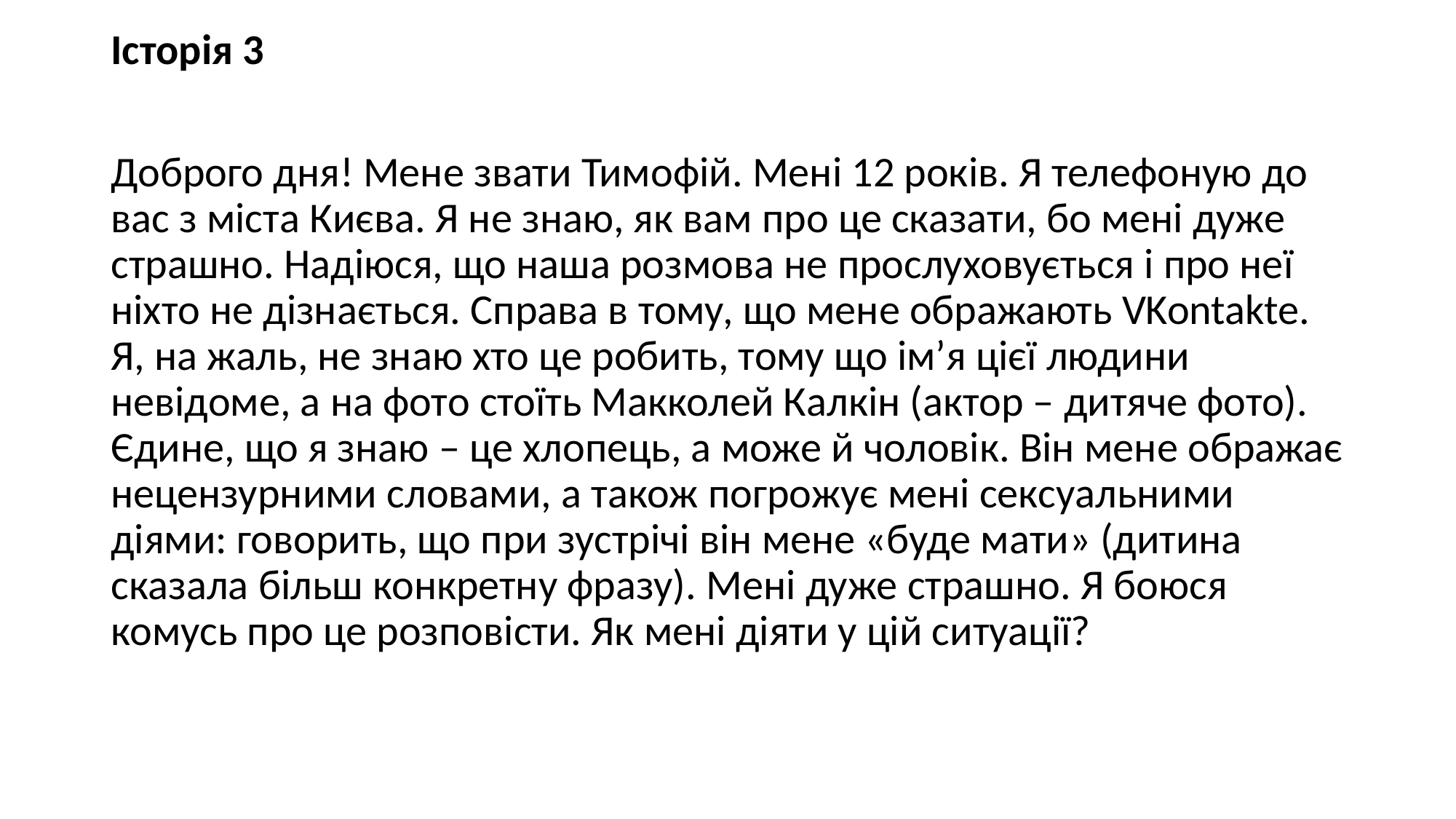

Історія 3

Доброго дня! Мене звати Тимофій. Мені 12 років. Я телефоную до вас з міста Києва. Я не знаю, як вам про це сказати, бо мені дуже страшно. Надіюся, що наша розмова не прослуховується і про неї ніхто не дізнається. Справа в тому, що мене ображають VKontakte. Я, на жаль, не знаю хто це робить, тому що ім’я цієї людини невідоме, а на фото стоїть Макколей Калкін (актор – дитяче фото). Єдине, що я знаю – це хлопець, а може й чоловік. Він мене ображає нецензурними словами, а також погрожує мені сексуальними діями: говорить, що при зустрічі він мене «буде мати» (дитина сказала більш конкретну фразу). Мені дуже страшно. Я боюся комусь про це розповісти. Як мені діяти у цій ситуації?